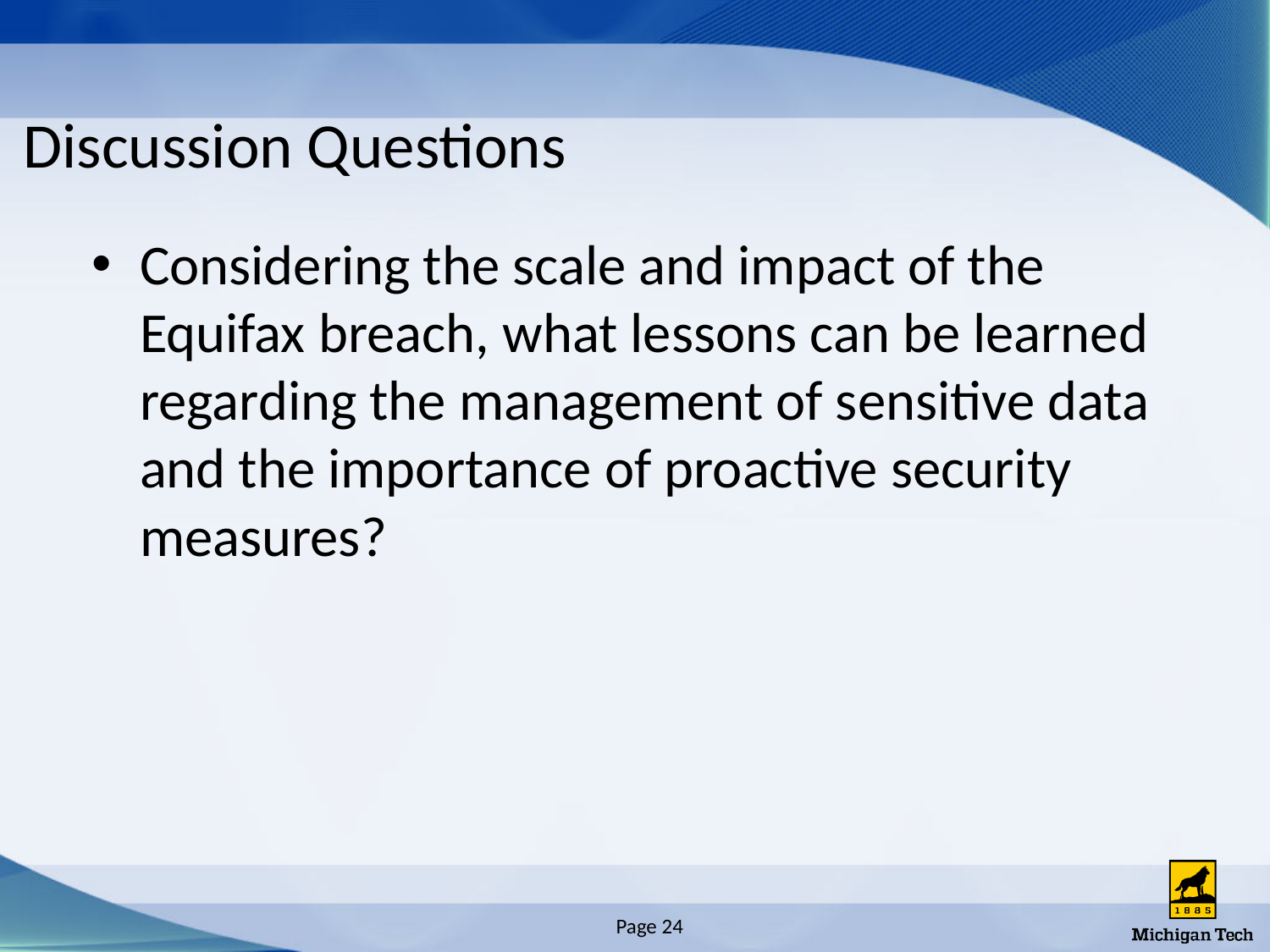

# Discussion Questions
Considering the scale and impact of the Equifax breach, what lessons can be learned regarding the management of sensitive data and the importance of proactive security measures?